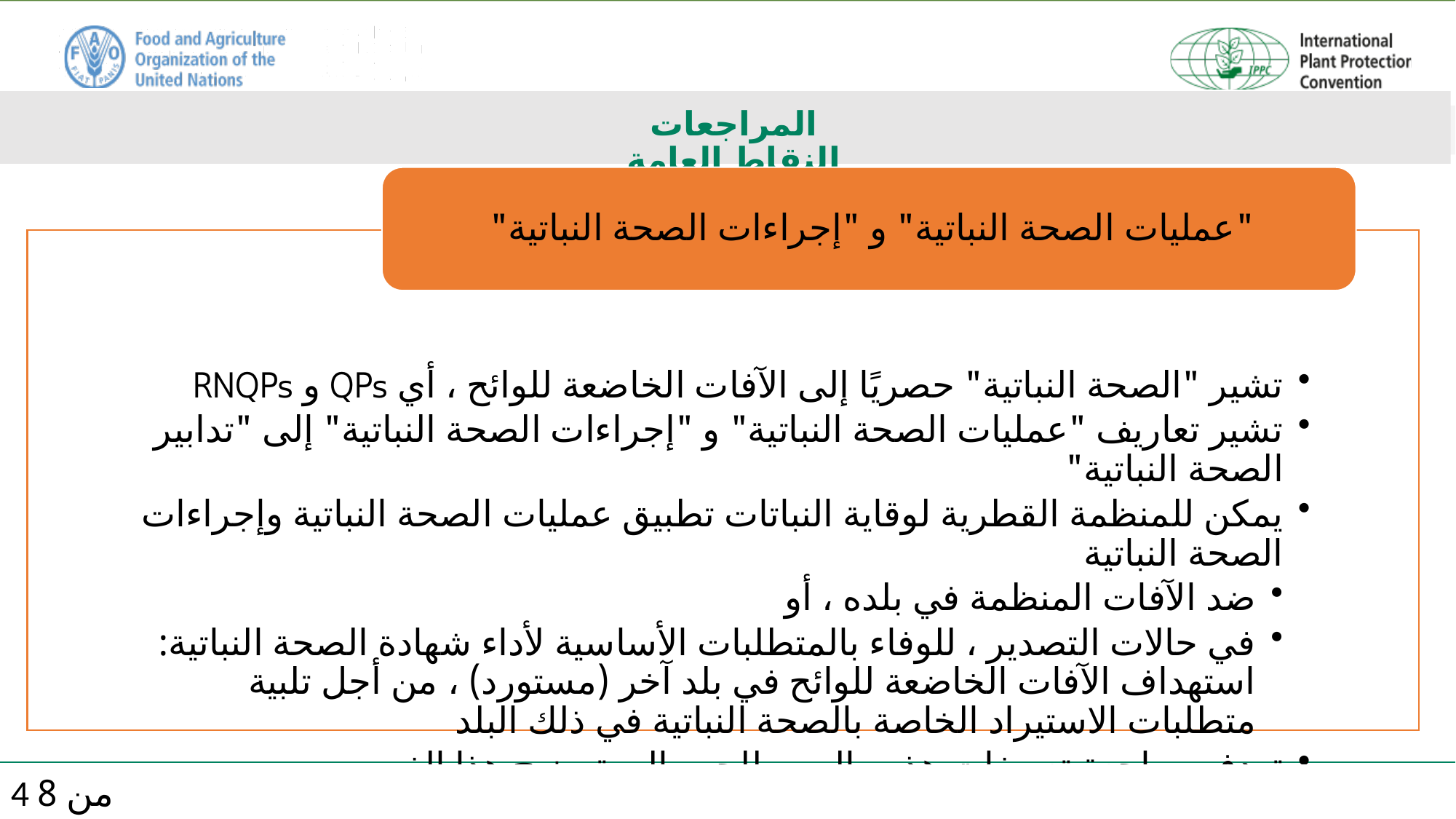

# المراجعات النقاط العامة

تشير "الصحة النباتية" حصريًا إلى الآفات الخاضعة للوائح ، أي QPs و RNQPs
تشير تعاريف "عملیات الصحة النباتية" و "إجراءات الصحة النباتية" إلى "تدابير الصحة النباتية"
یمكن للمنظمة القطرية لوقاية النباتات تطبيق عملیات الصحة النباتية وإجراءات الصحة النباتية
ضد الآفات المنظمة في بلده ، أو
في حالات التصدير ، للوفاء بالمتطلبات الأساسية لأداء شهادة الصحة النباتية: استهداف الآفات الخاضعة للوائح في بلد آخر (مستورد) ، من أجل تلبية متطلبات الاستيراد الخاصة بالصحة النباتية في ذلك البلد
تهدف مراجعة تعريفات هذين المصطلحين إلى توضيح هذا الفهم
"عملیات الصحة النباتية" و "إجراءات الصحة النباتية"
4 من 8